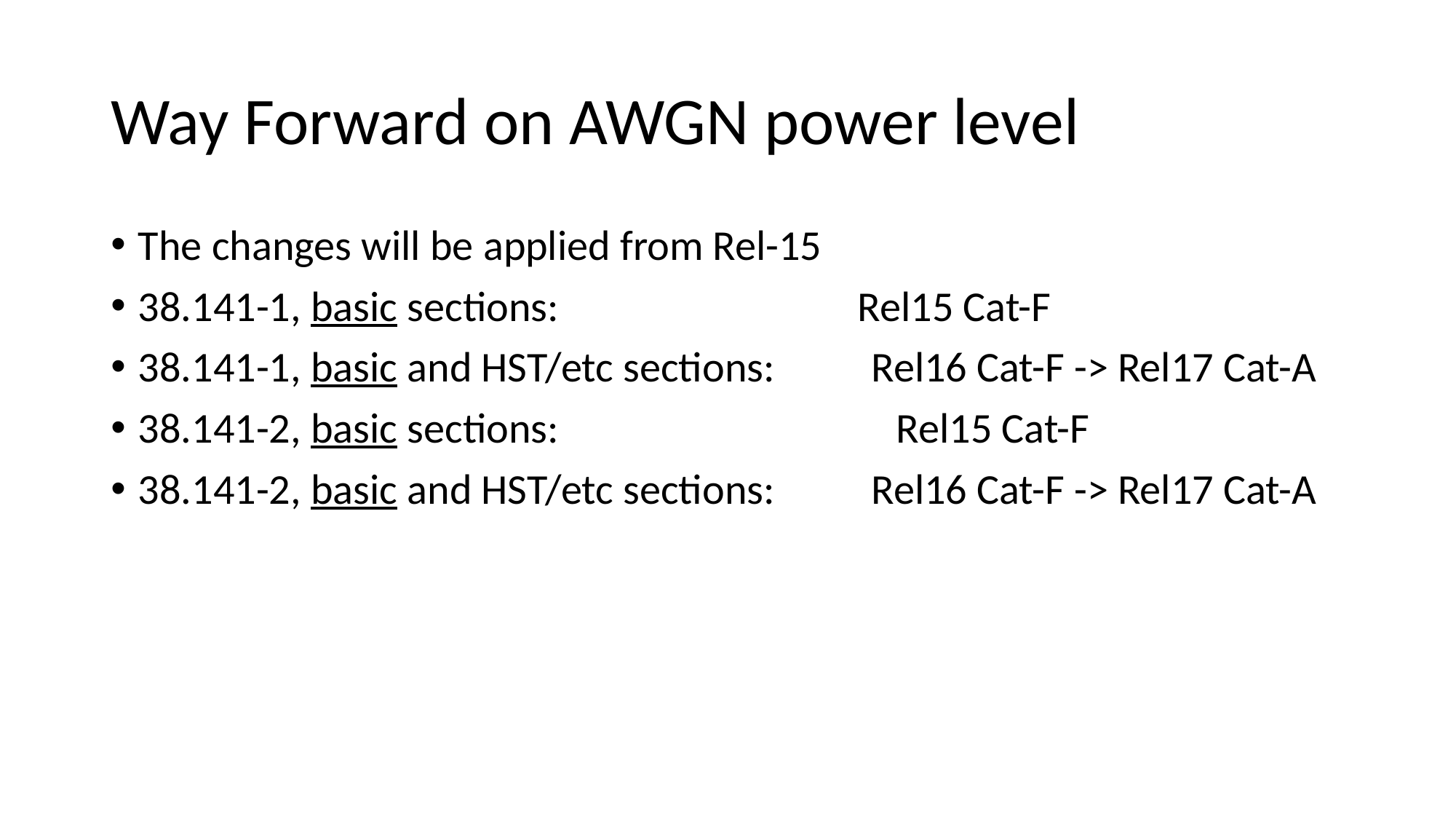

# Way Forward on AWGN power level
The changes will be applied from Rel-15
38.141-1, basic sections:                               Rel15 Cat-F
38.141-1, basic and HST/etc sections:          Rel16 Cat-F -> Rel17 Cat-A
38.141-2, basic sections:                                   Rel15 Cat-F
38.141-2, basic and HST/etc sections:          Rel16 Cat-F -> Rel17 Cat-A